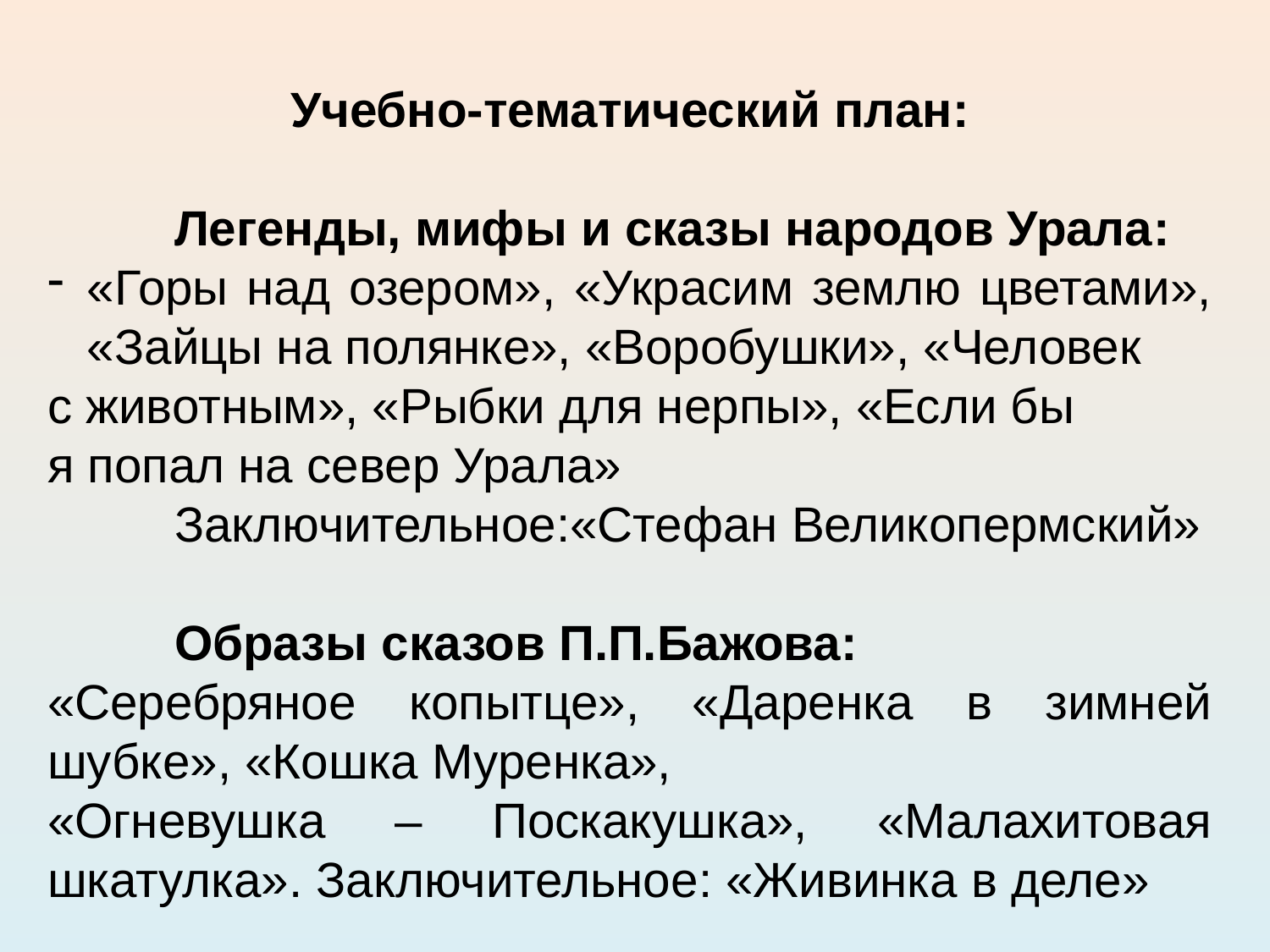

Учебно-тематический план:

	Легенды, мифы и сказы народов Урала:
«Горы над озером», «Украсим землю цветами», «Зайцы на полянке», «Воробушки», «Человек
с животным», «Рыбки для нерпы», «Если бы
я попал на север Урала»
	Заключительное:«Стефан Великопермский»

	Образы сказов П.П.Бажова:
«Серебряное копытце», «Даренка в зимней шубке», «Кошка Муренка»,
«Огневушка – Поскакушка», «Малахитовая шкатулка». Заключительное: «Живинка в деле»